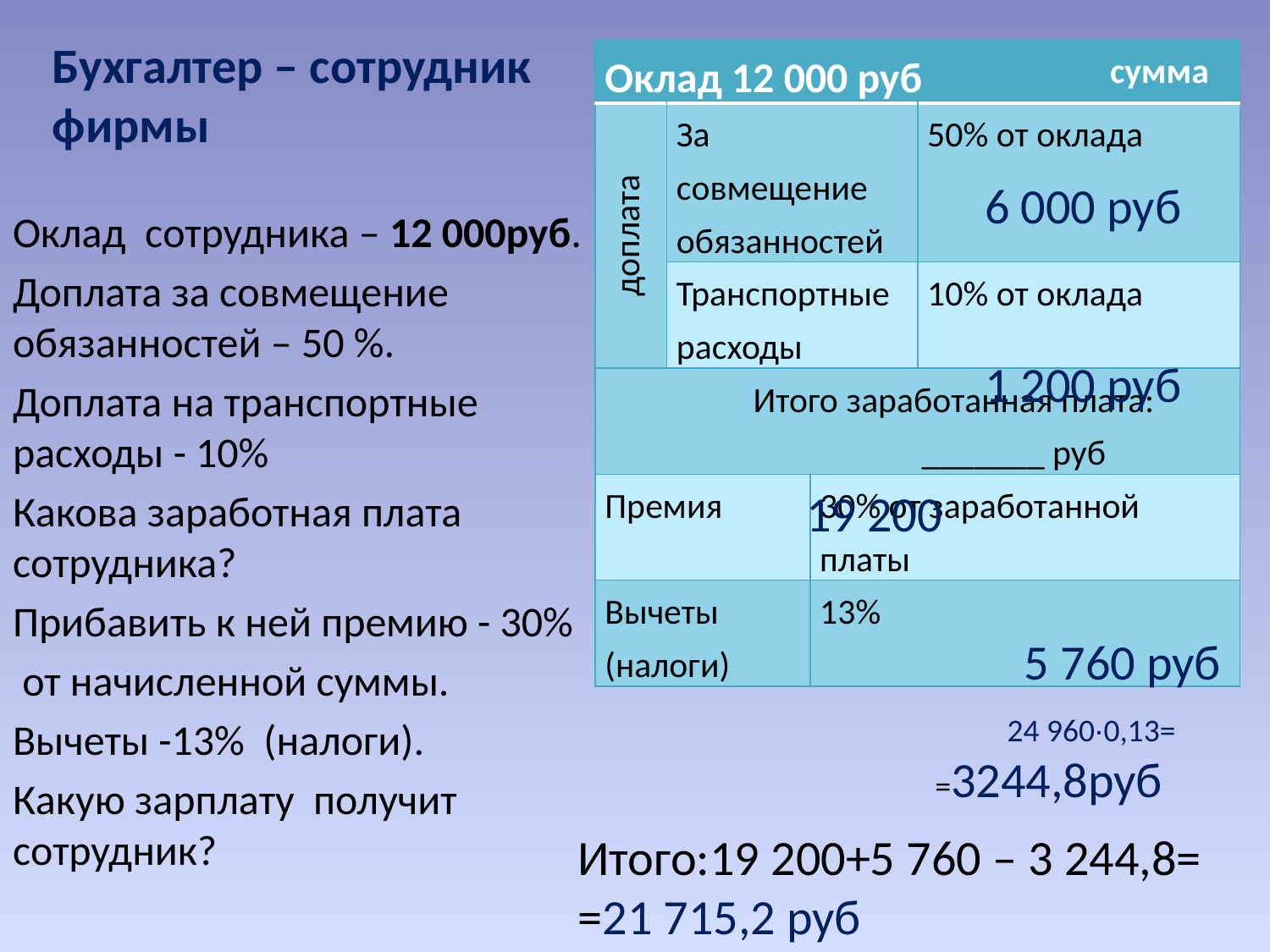

# Бухгалтер – сотрудник фирмы
| Оклад 12 000 руб |  |  |  | сумма |
| --- | --- | --- | --- | --- |
| доплата | За совмещение обязанностей |  | 50% от оклада |  |
|  | Транспортные расходы |  | 10% от оклада |  |
| Итого заработанная плата: \_\_\_\_\_\_\_ руб |  |  |  |  |
| Премия |  | 30% от заработанной платы |  |  |
| Вычеты (налоги) |  | 13% |  |  |
6 000 руб
Оклад  сотрудника – 12 000руб.
Доплата за совмещение обязанностей – 50 %.
Доплата на транспортные расходы - 10%
Какова заработная плата сотрудника?
Прибавить к ней премию - 30%
 от начисленной суммы.
Вычеты -13%  (налоги).
Какую зарплату  получит сотрудник?

1 200 руб
19 200
5 760 руб
          24 960∙0,13=
=3244,8руб
Итого:19 200+5 760 – 3 244,8= =21 715,2 руб